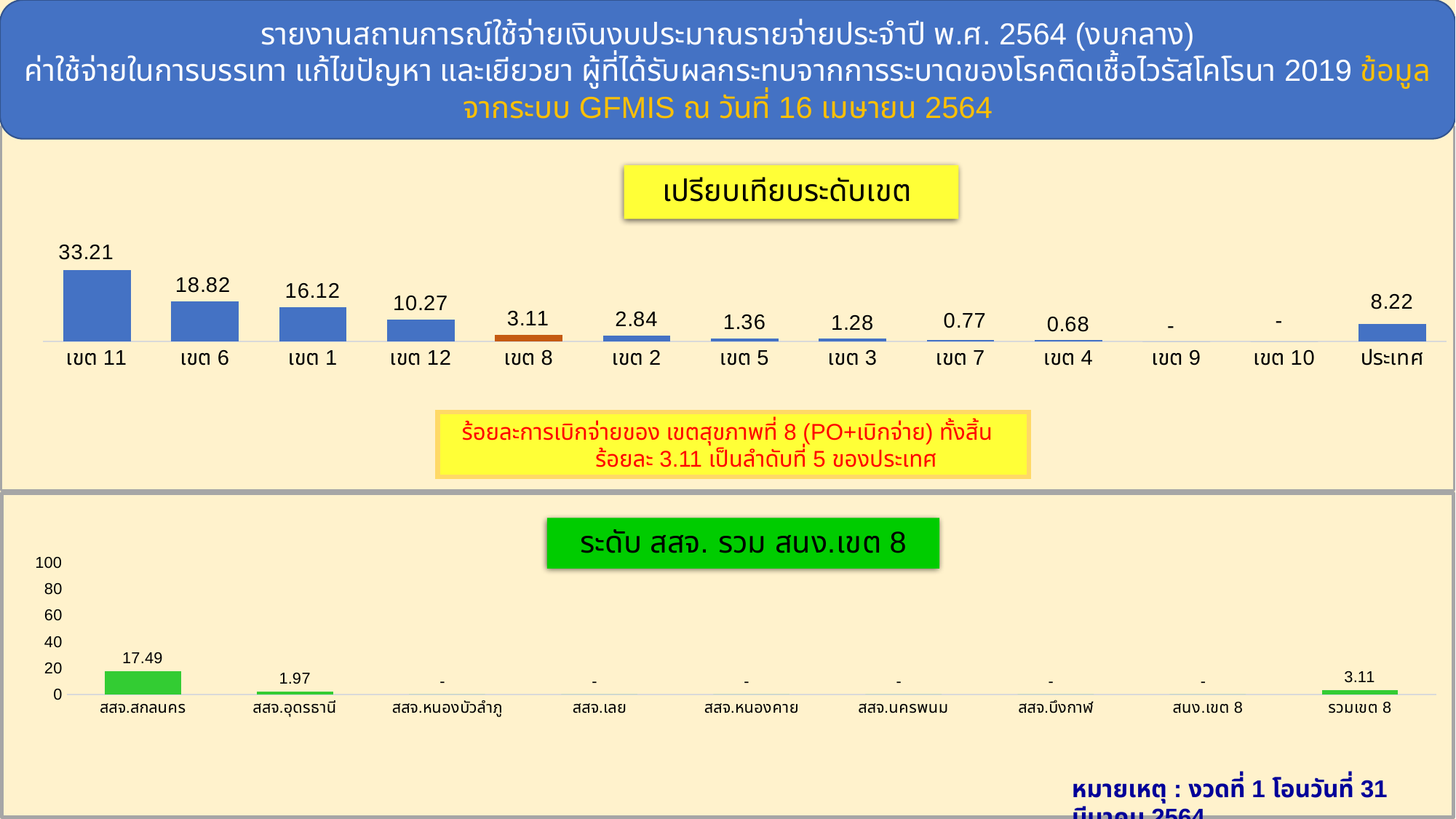

รายงานสถานการณ์ใช้จ่ายเงินงบประมาณรายจ่ายประจำปี พ.ศ. 2564 (งบกลาง)
ค่าใช้จ่ายในการบรรเทา แก้ไขปัญหา และเยียวยา ผู้ที่ได้รับผลกระทบจากการระบาดของโรคติดเชื้อไวรัสโคโรนา 2019 ข้อมูลจากระบบ GFMIS ณ วันที่ 16 เมษายน 2564

### Chart

| Category | 16 เมย 64 |
|---|---|
| เขต 11 | 33.20761494822528 |
| เขต 6 | 18.816264066531485 |
| เขต 1 | 16.12356502044002 |
| เขต 12 | 10.271926542724781 |
| เขต 8 | 3.1136392210435333 |
| เขต 2 | 2.8382734365329516 |
| เขต 5 | 1.3607040248067943 |
| เขต 3 | 1.2837121132924934 |
| เขต 7 | 0.7660264226805865 |
| เขต 4 | 0.675548635793633 |
| เขต 9 | 0.0 |
| เขต 10 | 0.0 |
| ประเทศ | 8.218442143314 |
ร้อยละการเบิกจ่ายของ เขตสุขภาพที่ 8 (PO+เบิกจ่าย) ทั้งสิ้น
           ร้อยละ 3.11 เป็นลำดับที่ 5 ของประเทศ

### Chart

| Category | 16  เมย.64 |
|---|---|
| สสจ.สกลนคร | 17.49406087206639 |
| สสจ.อุดรธานี | 1.9685110892438118 |
| สสจ.หนองบัวลำภู | 0.0 |
| สสจ.เลย | 0.0 |
| สสจ.หนองคาย | 0.0 |
| สสจ.นครพนม | 0.0 |
| สสจ.บึงกาฬ | 0.0 |
| สนง.เขต 8 | 0.0 |
| รวมเขต 8 | 3.1136392210435337 |
หมายเหตุ : งวดที่ 1 โอนวันที่ 31 มีนาคม 2564